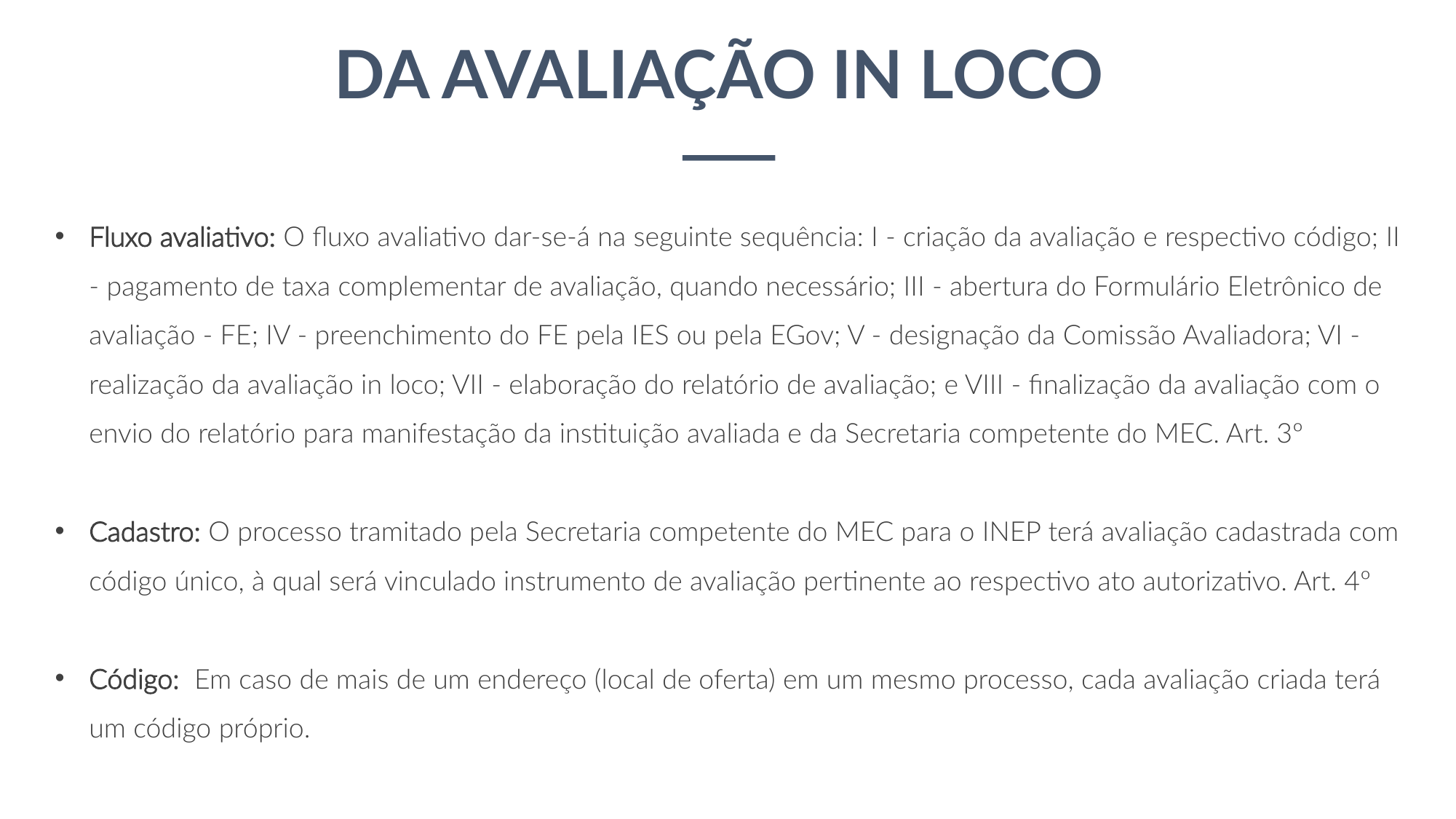

DA AVALIAÇÃO IN LOCO

Fluxo avaliativo: O fluxo avaliativo dar-se-á na seguinte sequência: I - criação da avaliação e respectivo código; II - pagamento de taxa complementar de avaliação, quando necessário; III - abertura do Formulário Eletrônico de avaliação - FE; IV - preenchimento do FE pela IES ou pela EGov; V - designação da Comissão Avaliadora; VI - realização da avaliação in loco; VII - elaboração do relatório de avaliação; e VIII - finalização da avaliação com o envio do relatório para manifestação da instituição avaliada e da Secretaria competente do MEC. Art. 3º

Cadastro: O processo tramitado pela Secretaria competente do MEC para o INEP terá avaliação cadastrada com código único, à qual será vinculado instrumento de avaliação pertinente ao respectivo ato autorizativo. Art. 4º

Código:  Em caso de mais de um endereço (local de oferta) em um mesmo processo, cada avaliação criada terá um código próprio.